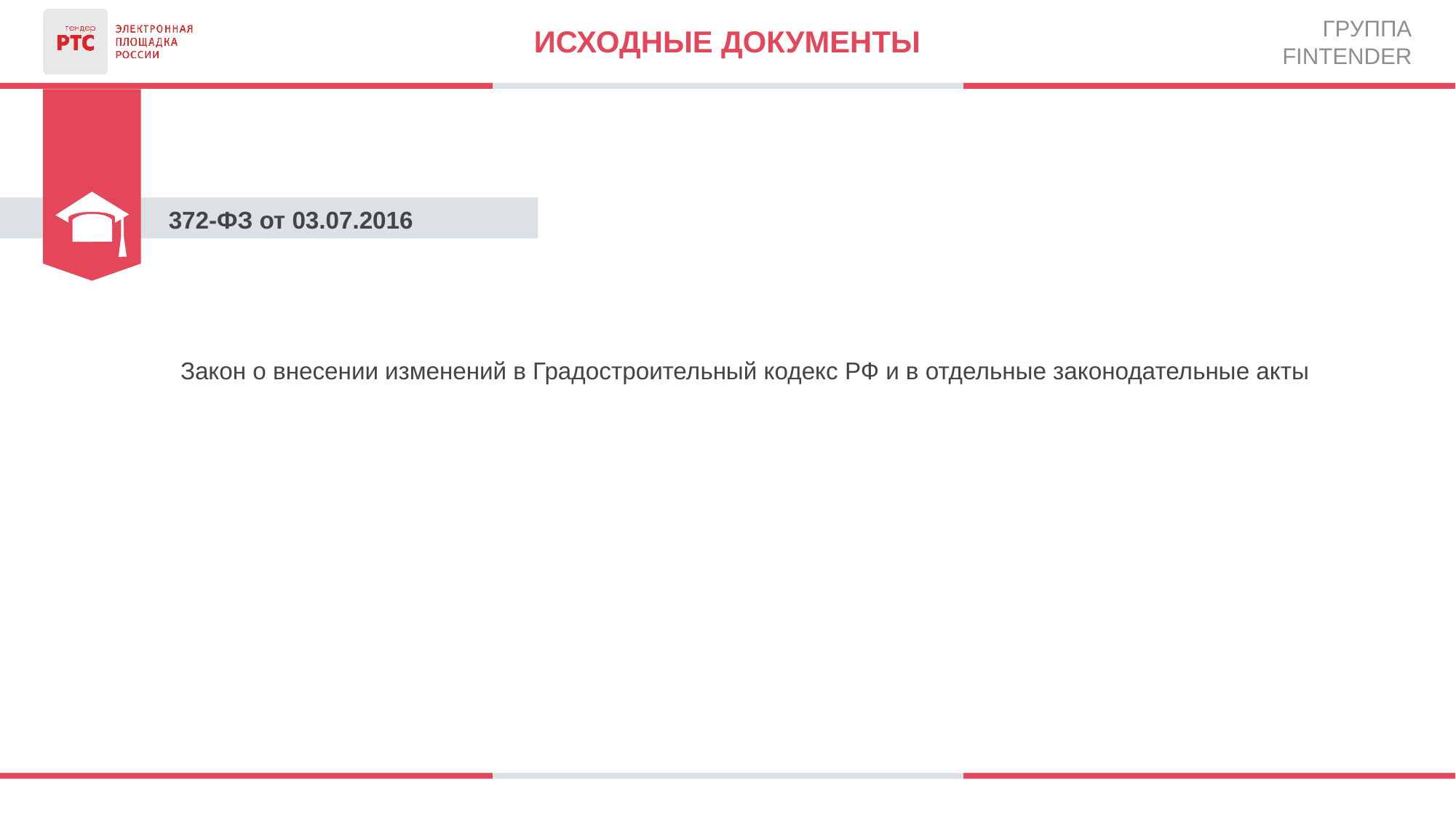

Исходные документы

372-ФЗ от 03.07.2016

Закон о внесении изменений в Градостроительный кодекс РФ и в отдельные законодательные акты